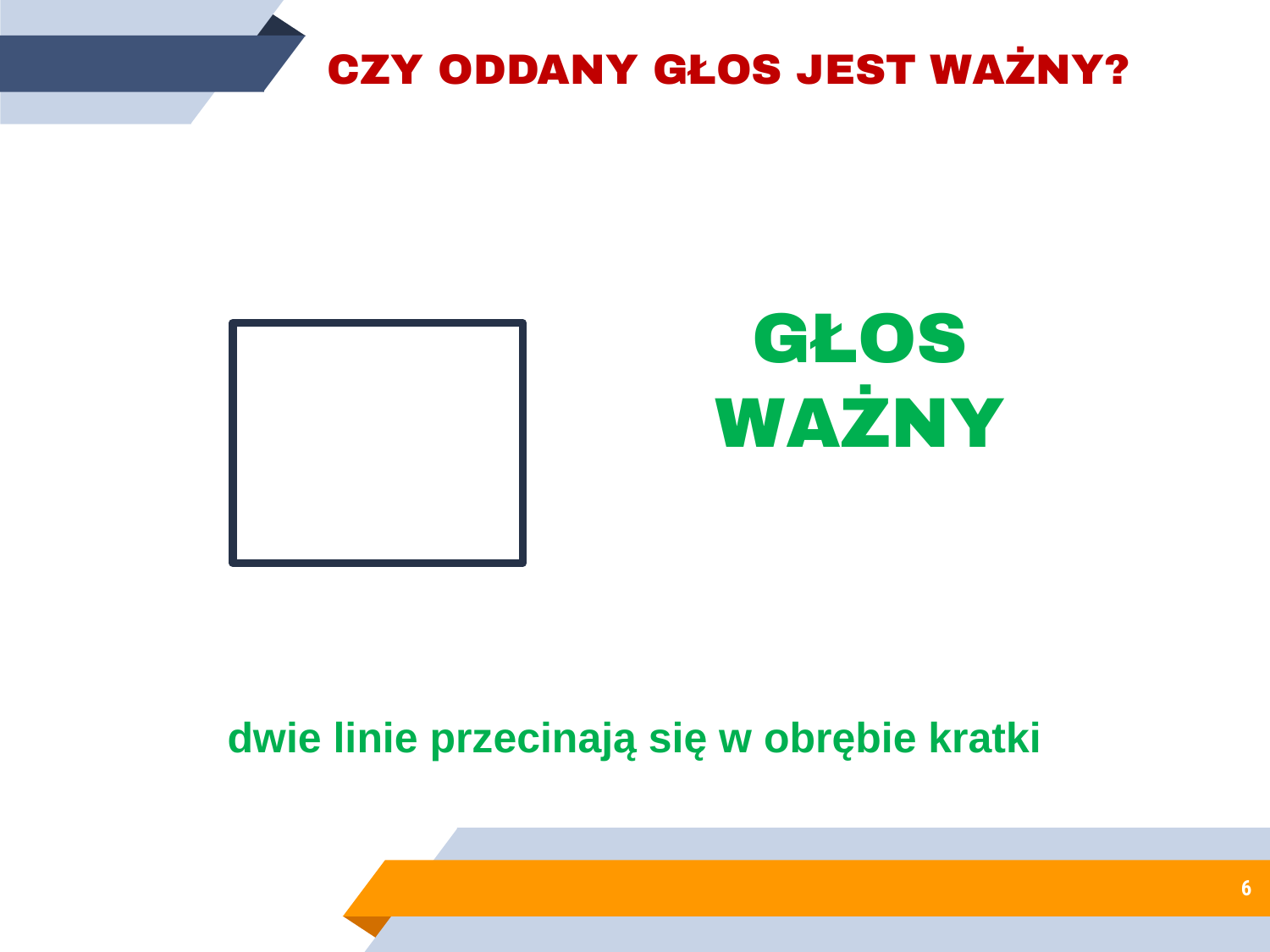

CZY ODDANY GŁOS JEST WAŻNY?
GŁOS WAŻNY

dwie linie przecinają się w obrębie kratki

6